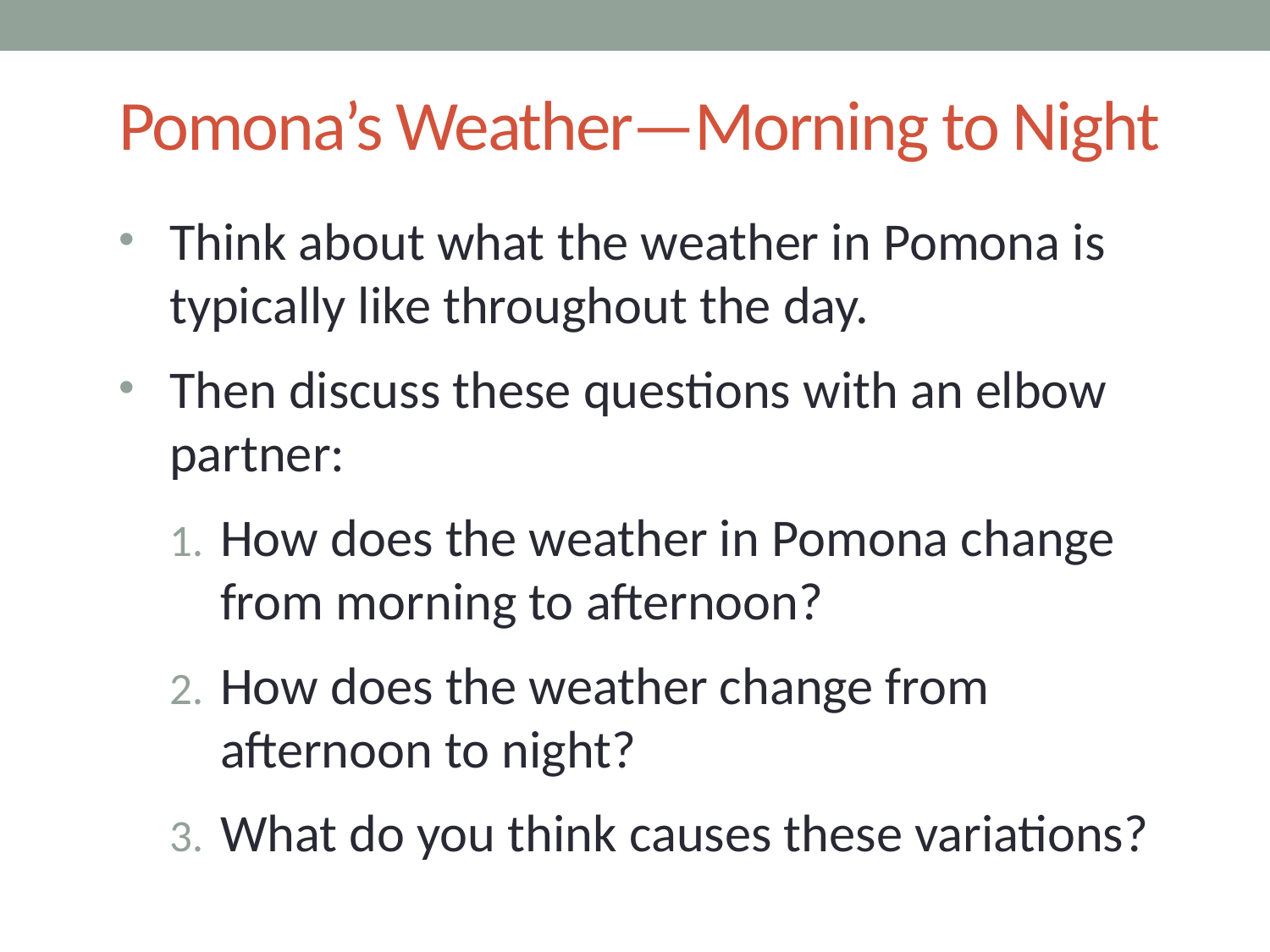

# Pomona’s Weather—Morning to Night
Think about what the weather in Pomona is typically like throughout the day.
Then discuss these questions with an elbow partner:
How does the weather in Pomona change from morning to afternoon?
How does the weather change from afternoon to night?
What do you think causes these variations?